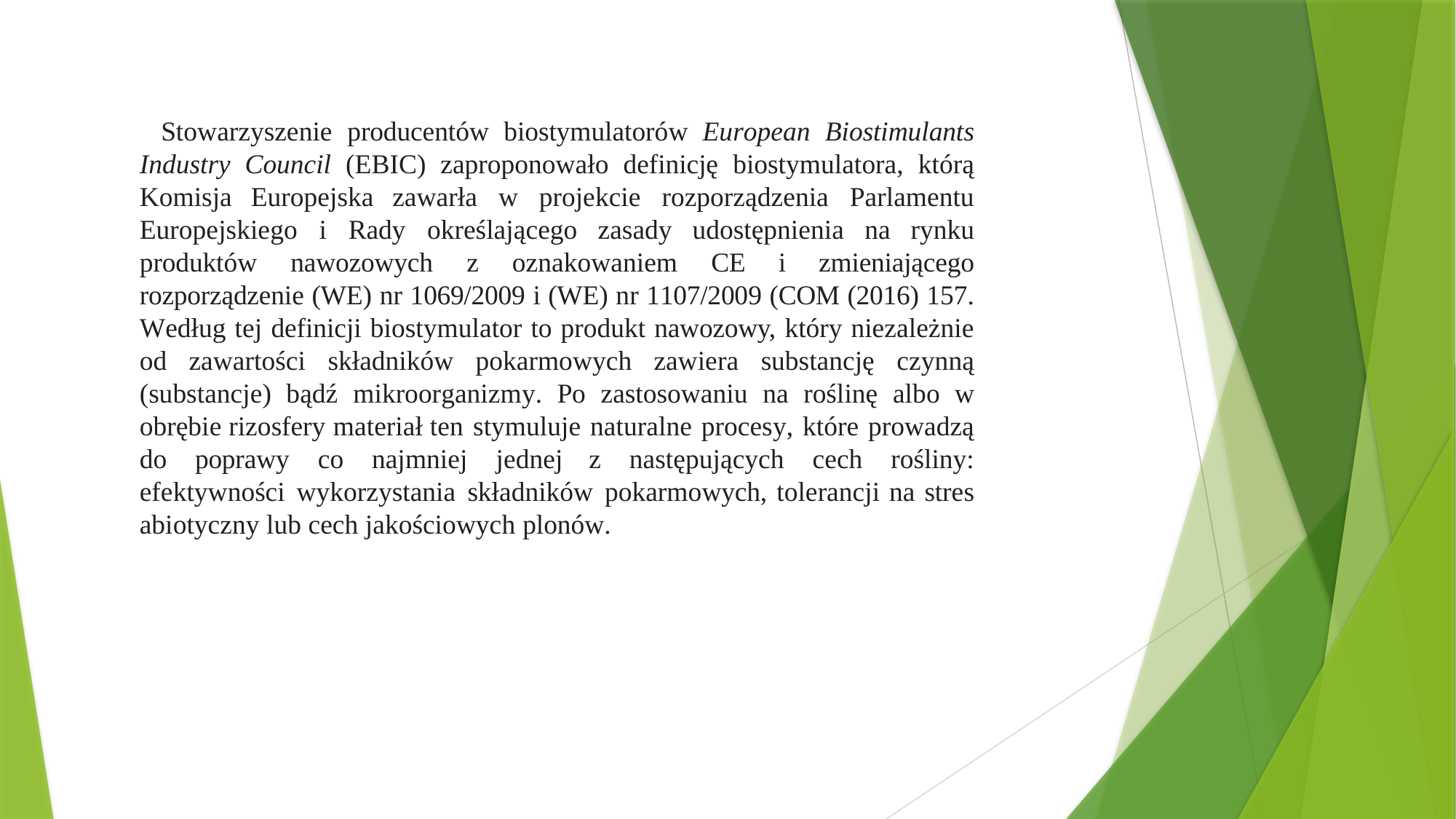

Stowarzyszenie producentów biostymulatorów European Biostimulants Industry Council (EBIC) zaproponowało definicję biostymulatora, którą Komisja Europejska zawarła w projekcie rozporządzenia Parlamentu Europejskiego i Rady określającego zasady udostępnienia na rynku produktów nawozowych z oznakowaniem CE i zmieniającego rozporządzenie (WE) nr 1069/2009 i (WE) nr 1107/2009 (COM (2016) 157. Według tej definicji biostymulator to produkt nawozowy, który niezależnie od zawartości składników pokarmowych zawiera substancję czynną (substancje) bądź mikroorganizmy. Po zastosowaniu na roślinę albo w obrębie rizosfery materiał ten stymuluje naturalne procesy, które prowadzą do poprawy co najmniej jednej z następujących cech rośliny: efektywności wykorzystania składników pokarmowych, tolerancji na stres abiotyczny lub cech jakościowych plonów.